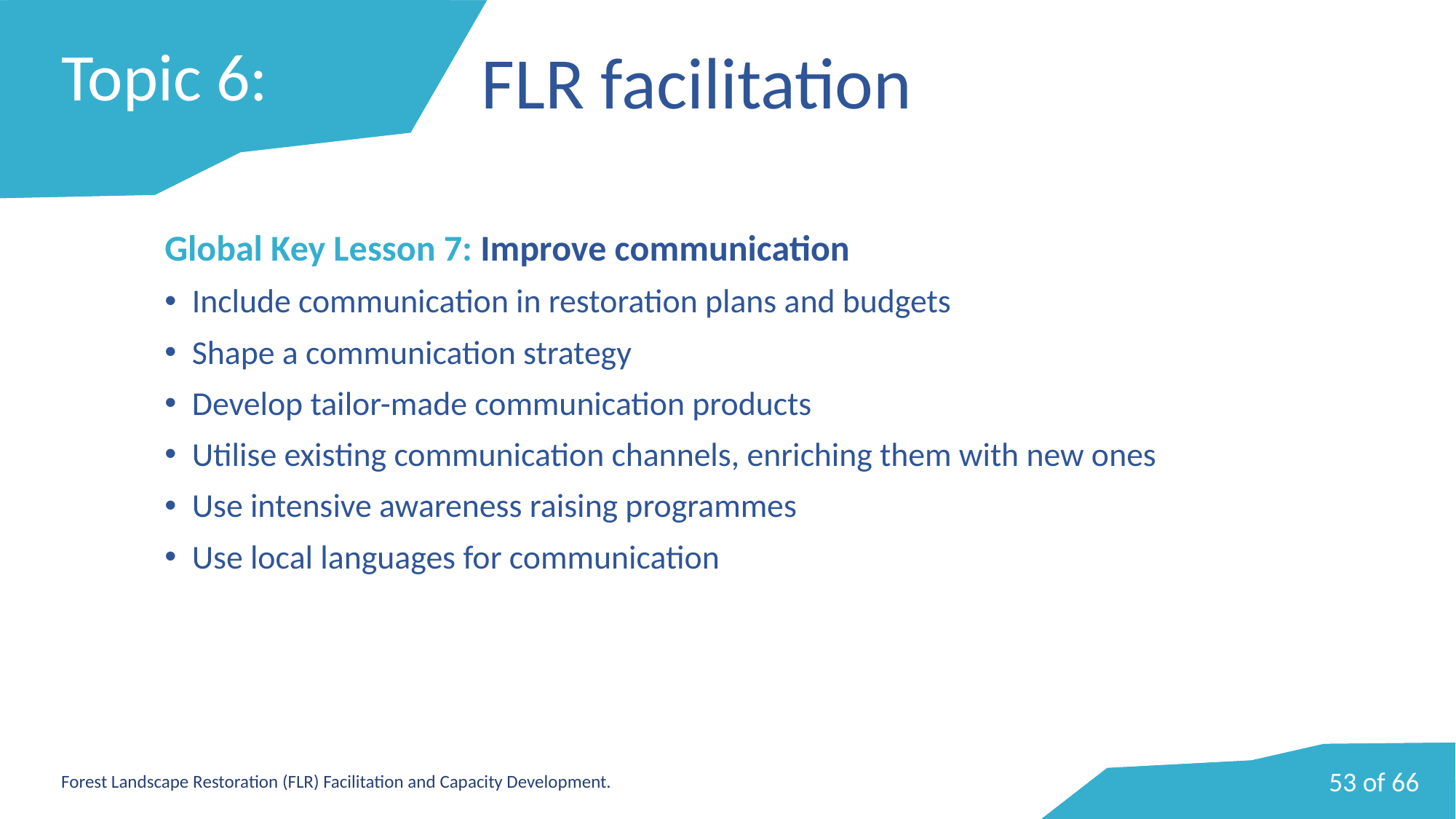

# Topic 6:
FLR facilitation
Global Key Lesson 7: Improve communication
Include communication in restoration plans and budgets
Shape a communication strategy
Develop tailor-made communication products
Utilise existing communication channels, enriching them with new ones
Use intensive awareness raising programmes
Use local languages for communication
Image caption Photo: [image source information]
53 of 66
Forest Landscape Restoration (FLR) Facilitation and Capacity Development.